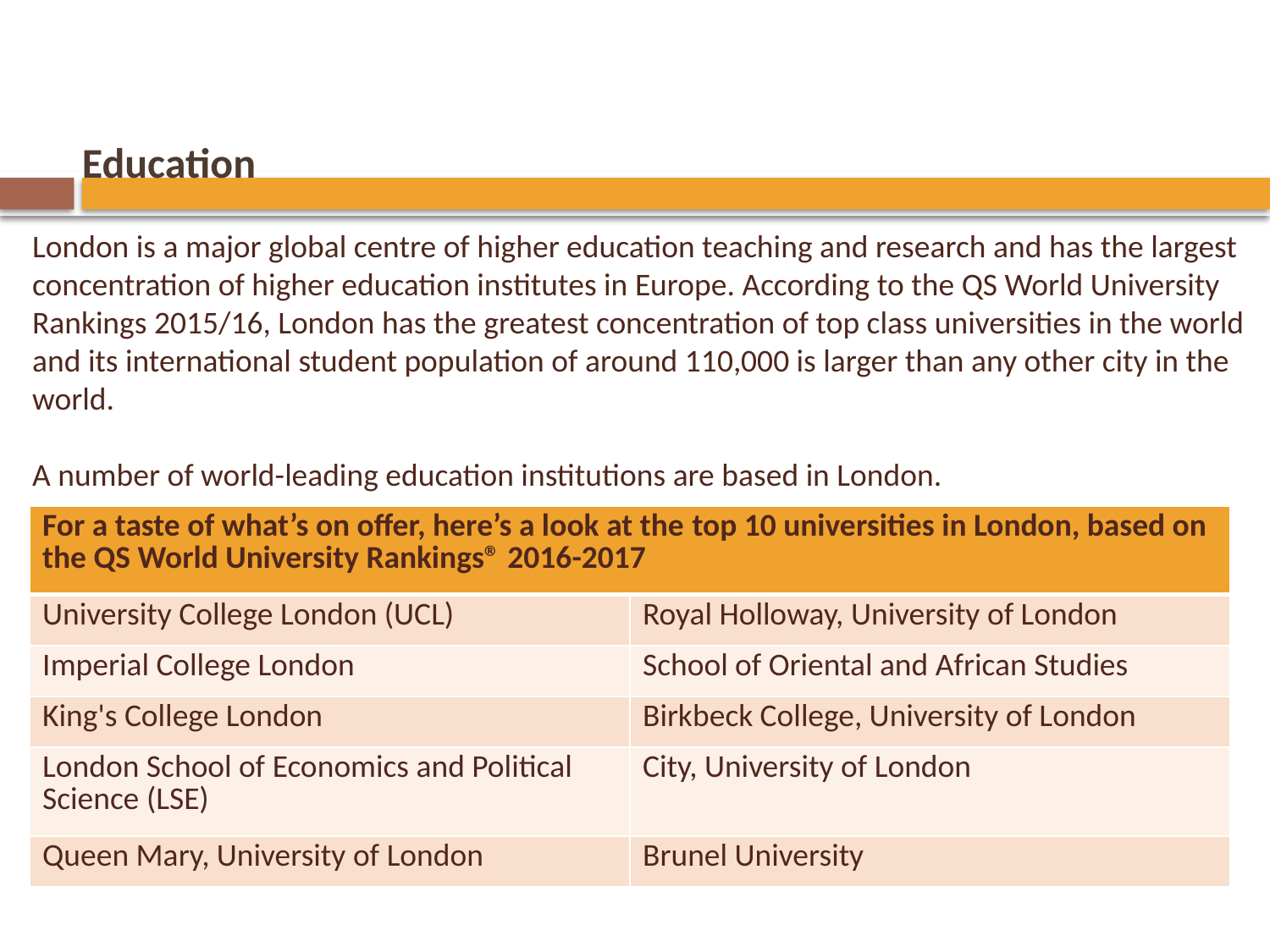

# Education
London is a major global centre of higher education teaching and research and has the largest concentration of higher education institutes in Europe. According to the QS World University Rankings 2015/16, London has the greatest concentration of top class universities in the world and its international student population of around 110,000 is larger than any other city in the world.
A number of world-leading education institutions are based in London.
| For a taste of what’s on offer, here’s a look at the top 10 universities in London, based on the QS World University Rankings® 2016-2017 |  |
| --- | --- |
| University College London (UCL) | Royal Holloway, University of London |
| Imperial College London | School of Oriental and African Studies |
| King's College London | Birkbeck College, University of London |
| London School of Economics and Political Science (LSE) | City, University of London |
| Queen Mary, University of London | Brunel University |